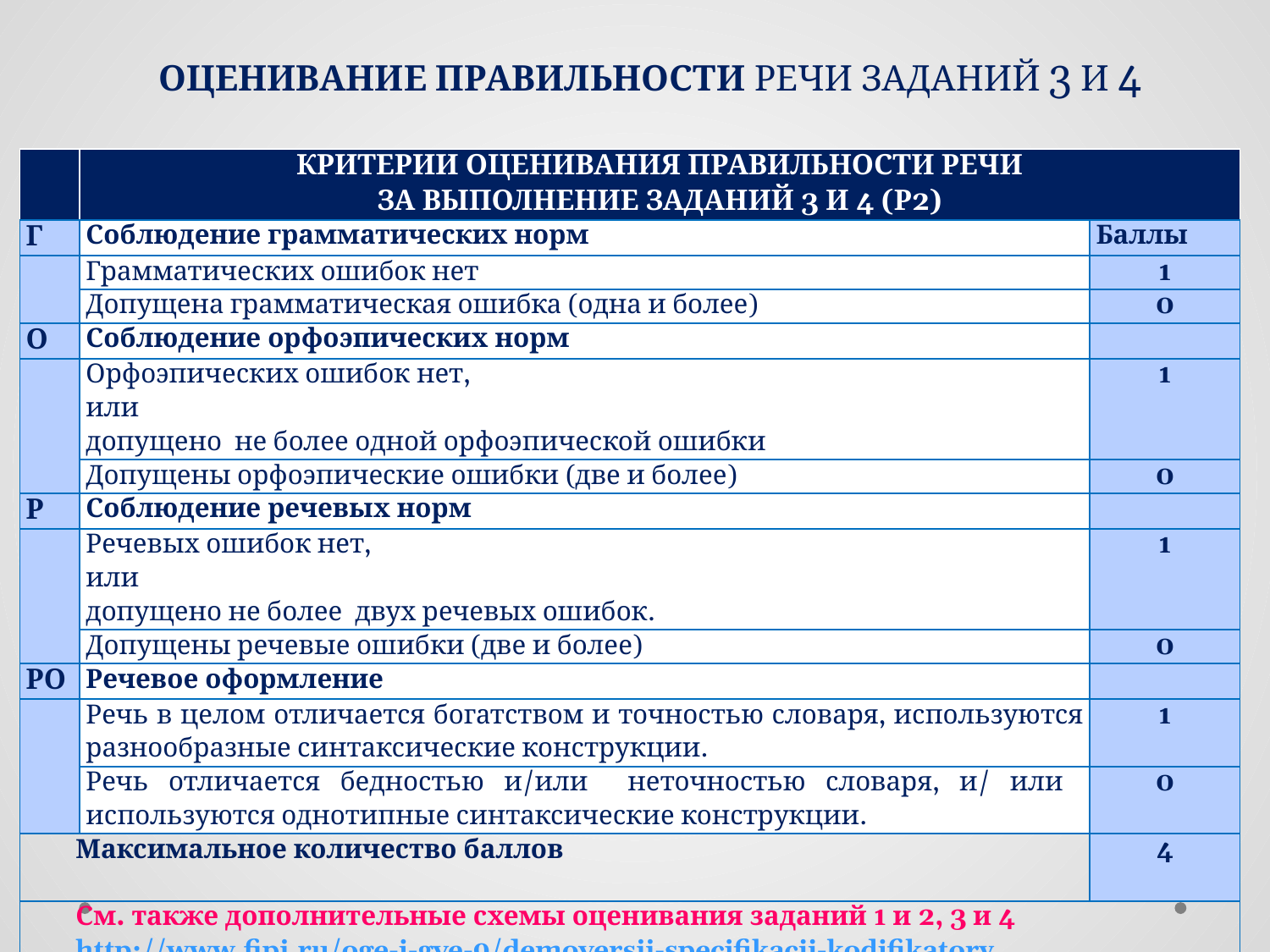

Оценивание правильности речи ЗАДАНИЙ 3 и 4

|  | Критерии оценивания правильности речи за выполнение заданий 3 и 4 (Р2) |  |
| --- | --- | --- |
| Г | Соблюдение грамматических норм | Баллы |
|  | Грамматических ошибок нет | 1 |
|  | Допущена грамматическая ошибка (одна и более) | 0 |
| О | Соблюдение орфоэпических норм |  |
|  | Орфоэпических ошибок нет, или допущено не более одной орфоэпической ошибки | 1 |
|  | Допущены орфоэпические ошибки (две и более) | 0 |
| Р | Соблюдение речевых норм |  |
|  | Речевых ошибок нет, или допущено не более двух речевых ошибок. | 1 |
|  | Допущены речевые ошибки (две и более) | 0 |
| РО | Речевое оформление |  |
|  | Речь в целом отличается богатством и точностью словаря, используются разнообразные синтаксические конструкции. | 1 |
|  | Речь отличается бедностью и/или неточностью словаря, и/ или используются однотипные синтаксические конструкции. | 0 |
| Максимальное количество баллов |  | 4 |
| См. также дополнительные схемы оценивания заданий 1 и 2, 3 и 4 http://www.fipi.ru/oge-i-gve-9/demoversii-specifikacii-kodifikatory |  |  |